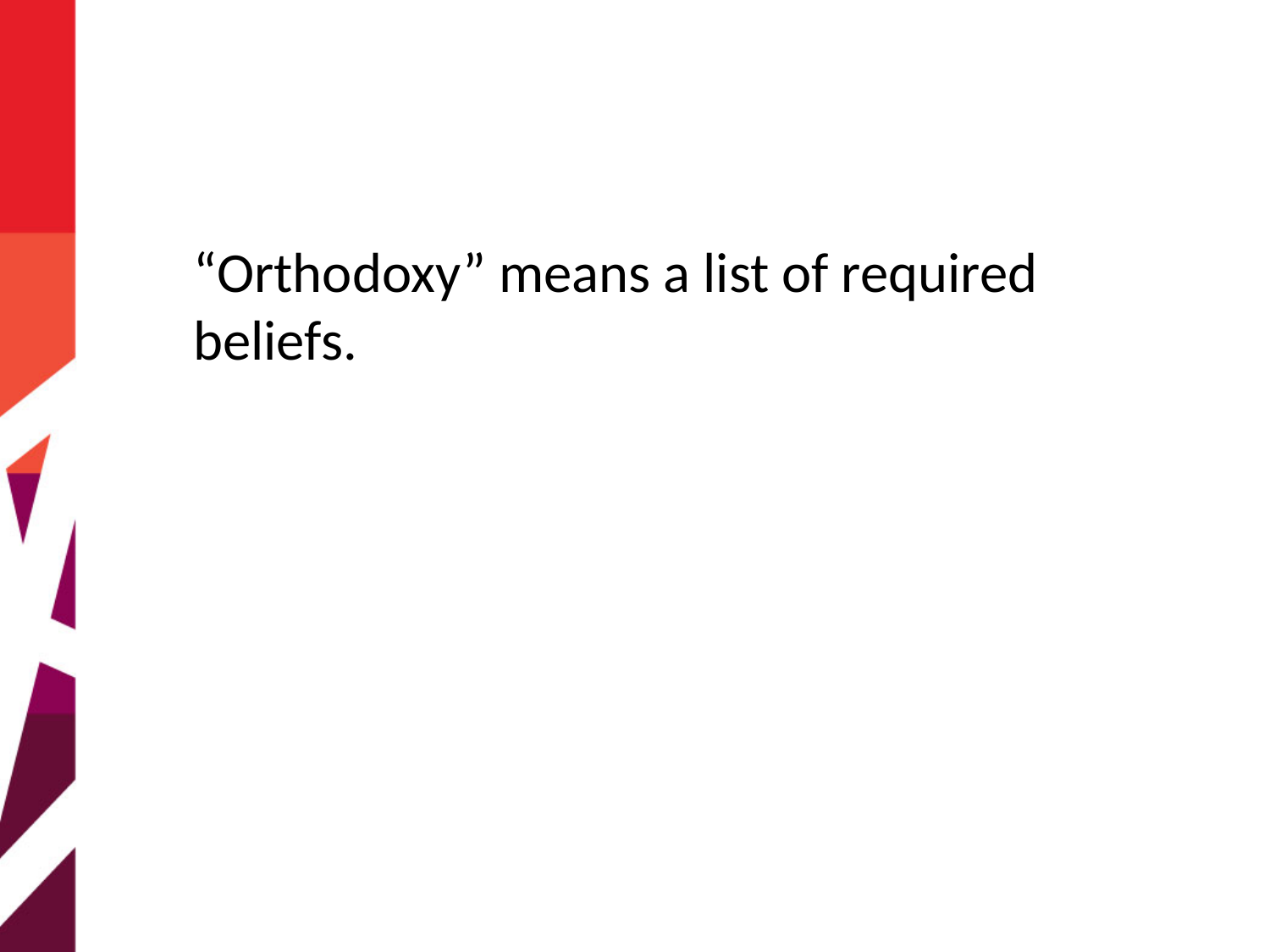

“Orthodoxy” means a list of required beliefs.